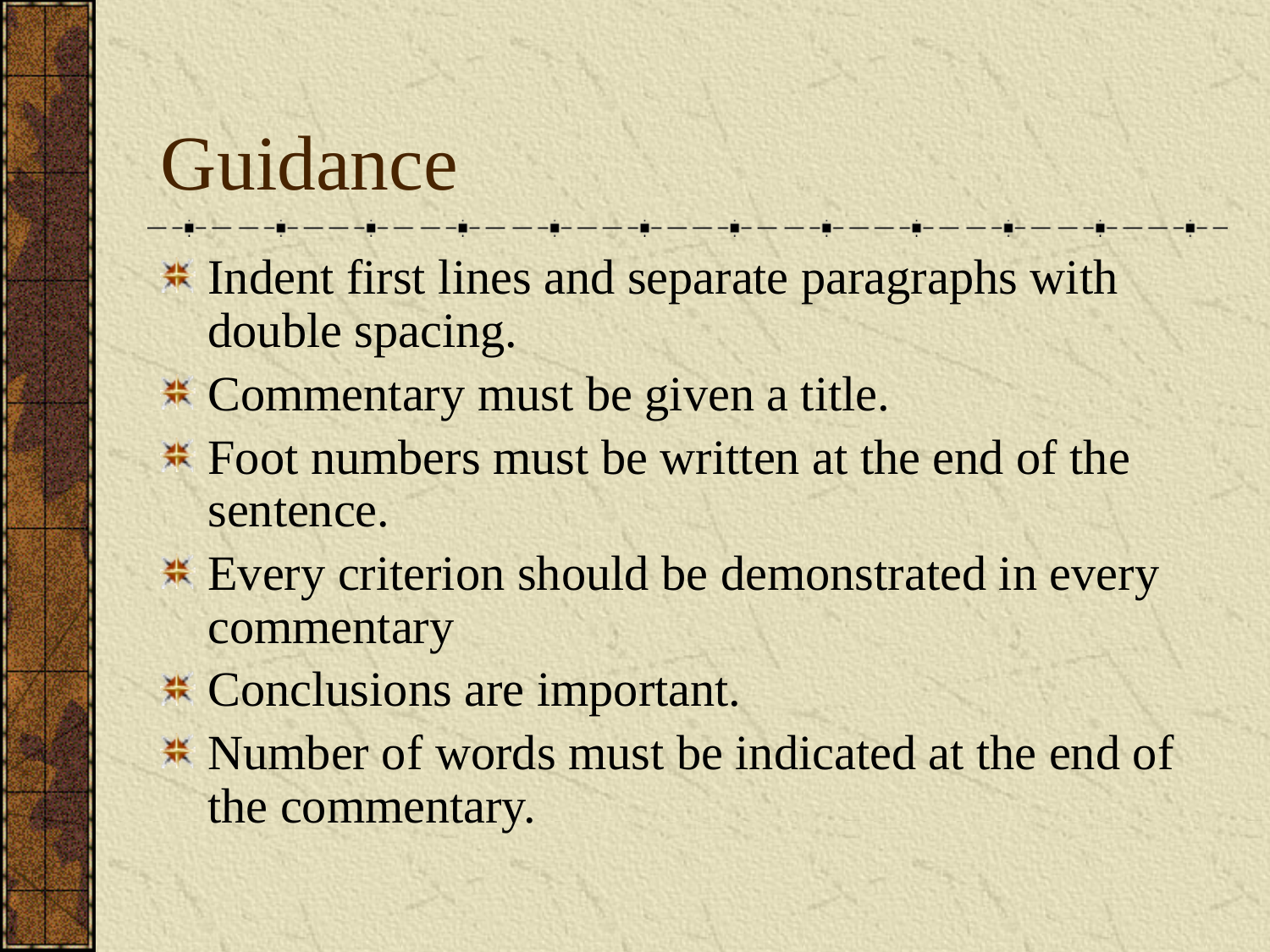

# Guidance
Indent first lines and separate paragraphs with double spacing.
Commentary must be given a title.
Foot numbers must be written at the end of the sentence.
Every criterion should be demonstrated in every commentary
Conclusions are important.
Number of words must be indicated at the end of the commentary.